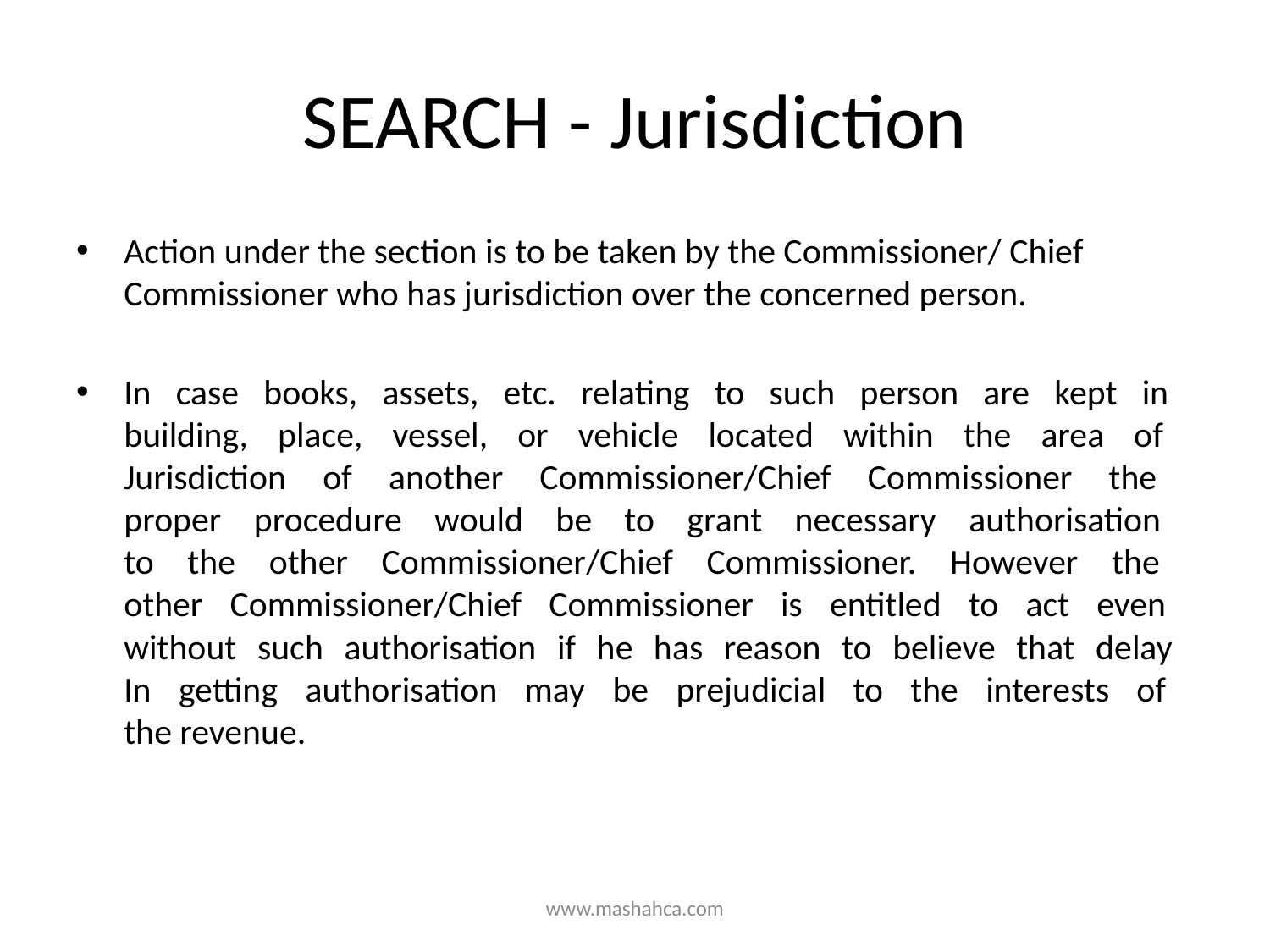

# SEARCH - Jurisdiction
Action under the section is to be taken by the Commissioner/ Chief Commissioner who has jurisdiction over the concerned person.

In case books, assets, etc. relating to such person are kept in
building, place, vessel, or vehicle located within the area of
Jurisdiction of another Commissioner/Chief Commissioner the
proper procedure would be to grant necessary authorisation
to the other Commissioner/Chief Commissioner. However the
other Commissioner/Chief Commissioner is entitled to act even
without such authorisation if he has reason to believe that delay
In getting authorisation may be prejudicial to the interests of
the revenue.
www.mashahca.com